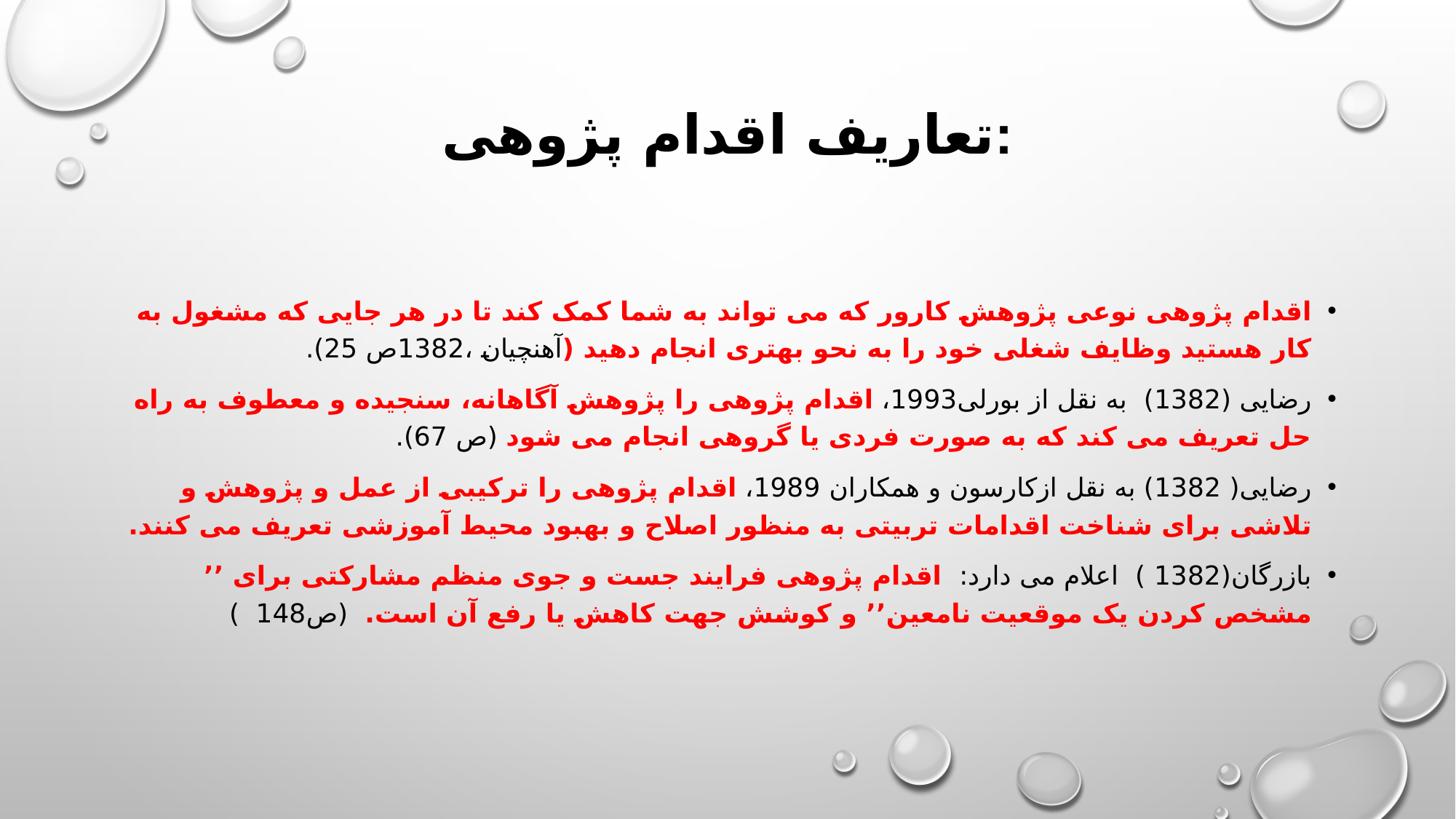

# تعاریف اقدام پژوهی:
اقدام پژوهی نوعی پژوهش کارور که می تواند به شما کمک کند تا در هر جایی که مشغول به کار هستید وظایف شغلی خود را به نحو بهتری انجام دهید (آهنچیان ،1382ص 25).
رضایی (1382)  به نقل از بورلی1993، اقدام پژوهی را پژوهش آگاهانه، سنجیده و معطوف به راه حل تعریف می کند که به صورت فردی یا گروهی انجام می شود (ص 67).
رضایی( 1382) به نقل ازکارسون و همکاران 1989، اقدام پژوهی را ترکیبی از عمل و پژوهش و تلاشی برای شناخت اقدامات تربیتی به منظور اصلاح و بهبود محیط آموزشی تعریف می کنند.
بازرگان(1382 )  اعلام می دارد:  اقدام پژوهی فرایند جست و جوی منظم مشارکتی برای ’’ مشخص کردن یک موقعیت نامعین’’ و کوشش جهت کاهش یا رفع آن است.  (ص148  )